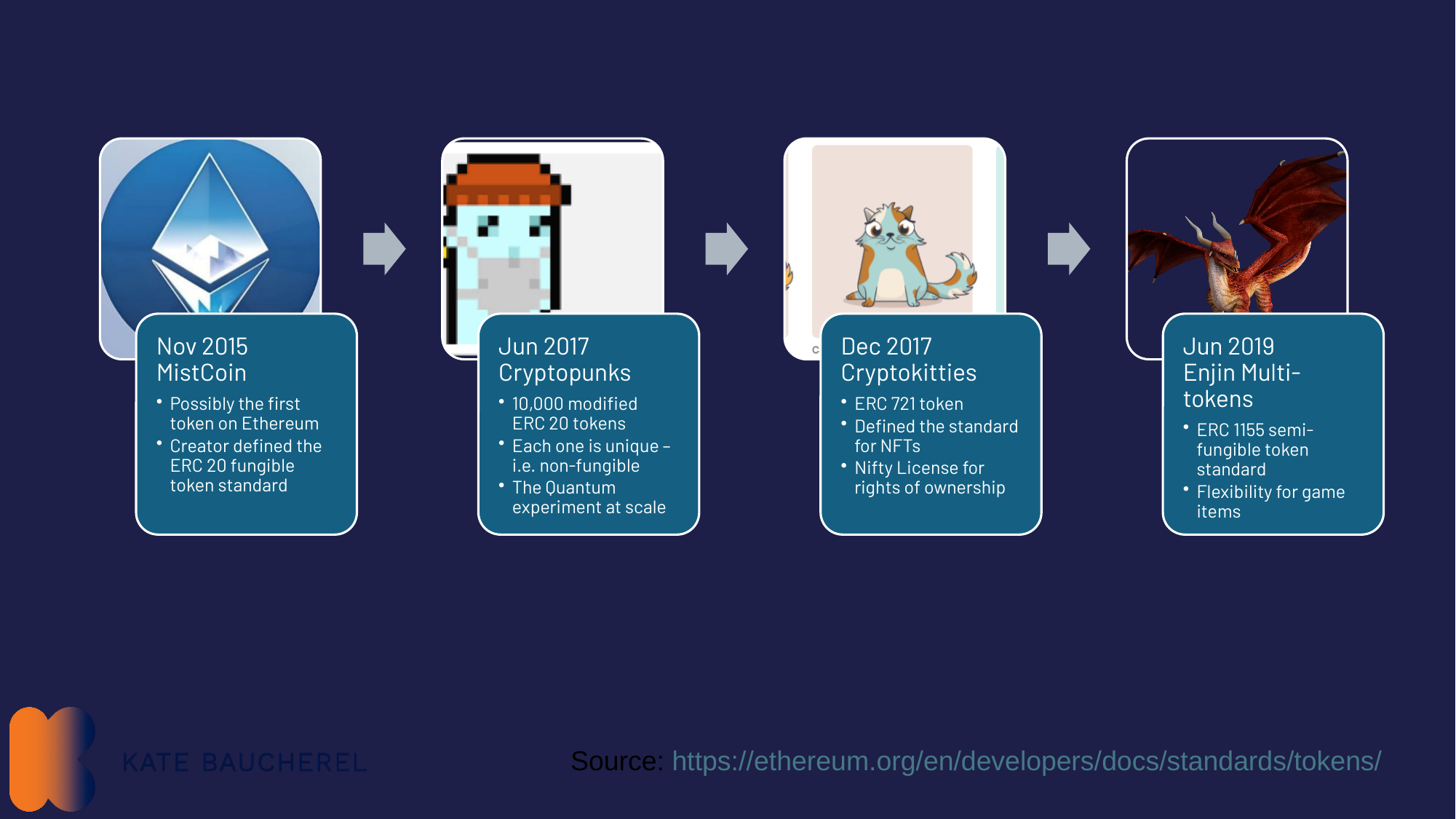

# The evolution of token standards
Nov 2015
MistCoin
Possibly the first token on Ethereum
Creator defined the ERC 20 fungible token standard

Jun 2017
Cryptopunks
10,000 modified
ERC 20 tokens
Each one is unique – i.e. non-fungible
The Quantum experiment at scale

Dec 2017
Cryptokitties
ERC 721 token
Defined the standard for NFTs
Nifty License for rights of ownership

Jun 2019
Enjin Multi-tokens
ERC 1155 semi-fungible token standard
Flexibility for game items
Fun fact: Ethereum itself does not follow any of these standards. To interact with other applications, it has to be ‘wrapped’ into an ERC20 shell – Wrapped Ethereum, or WETH.
*ERC = Ethereum Request for Comment in the developer community

Source: https://ethereum.org/en/developers/docs/standards/tokens/